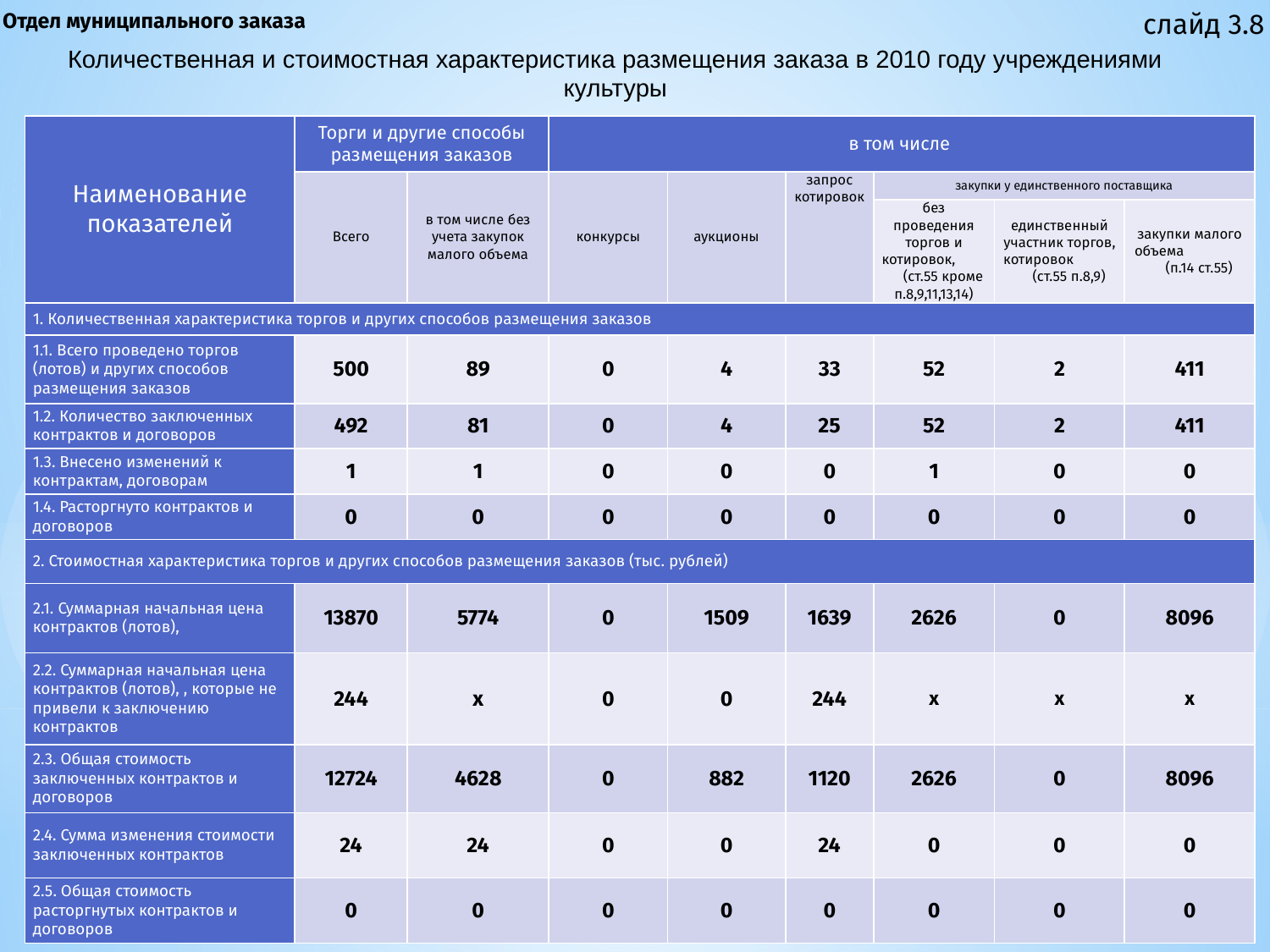

слайд 3.8
Отдел муниципального заказа
Количественная и стоимостная характеристика размещения заказа в 2010 году учреждениями культуры
| Наименование показателей | Торги и другие способы размещения заказов |  | в том числе |  |  |  |  |  |
| --- | --- | --- | --- | --- | --- | --- | --- | --- |
|  | Всего | в том числе без учета закупок малого объема | конкурсы | аукционы | запрос котировок | закупки у единственного поставщика |  |  |
|  |  |  |  |  |  | без проведения торгов и котировок, (ст.55 кроме п.8,9,11,13,14) | единственный участник торгов, котировок (ст.55 п.8,9) | закупки малого объема (п.14 ст.55) |
| 1. Количественная характеристика торгов и других способов размещения заказов |  |  |  |  |  |  |  |  |
| 1.1. Всего проведено торгов (лотов) и других способов размещения заказов | 500 | 89 | 0 | 4 | 33 | 52 | 2 | 411 |
| 1.2. Количество заключенных контрактов и договоров | 492 | 81 | 0 | 4 | 25 | 52 | 2 | 411 |
| 1.3. Внесено изменений к контрактам, договорам | 1 | 1 | 0 | 0 | 0 | 1 | 0 | 0 |
| 1.4. Расторгнуто контрактов и договоров | 0 | 0 | 0 | 0 | 0 | 0 | 0 | 0 |
| 2. Стоимостная характеристика торгов и других способов размещения заказов (тыс. рублей) |  |  |  |  |  |  |  |  |
| 2.1. Суммарная начальная цена контрактов (лотов), | 13870 | 5774 | 0 | 1509 | 1639 | 2626 | 0 | 8096 |
| 2.2. Суммарная начальная цена контрактов (лотов), , которые не привели к заключению контрактов | 244 | х | 0 | 0 | 244 | х | х | х |
| 2.3. Общая стоимость заключенных контрактов и договоров | 12724 | 4628 | 0 | 882 | 1120 | 2626 | 0 | 8096 |
| 2.4. Сумма изменения стоимости заключенных контрактов | 24 | 24 | 0 | 0 | 24 | 0 | 0 | 0 |
| 2.5. Общая стоимость расторгнутых контрактов и договоров | 0 | 0 | 0 | 0 | 0 | 0 | 0 | 0 |